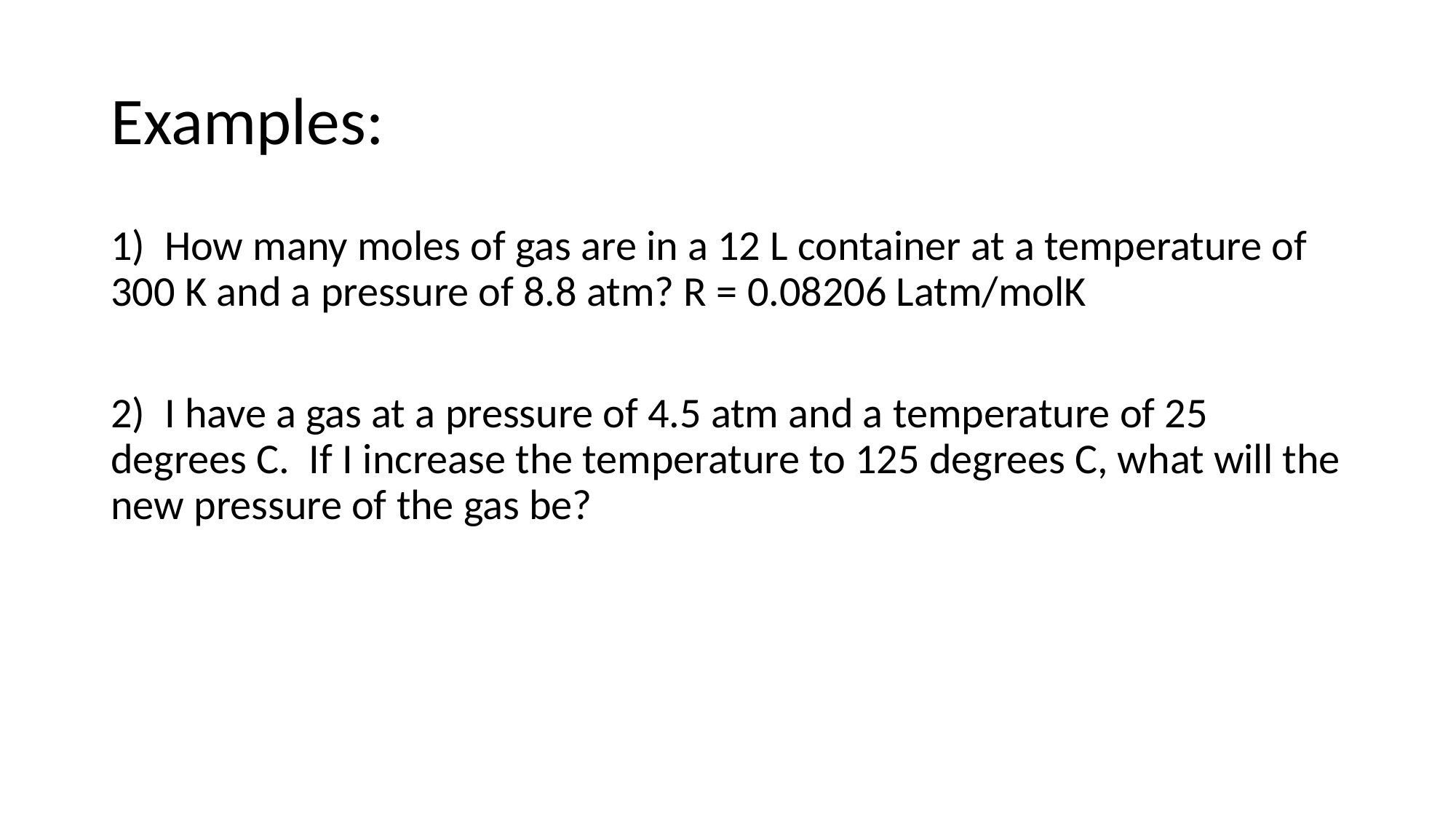

# Examples:
1)  How many moles of gas are in a 12 L container at a temperature of 300 K and a pressure of 8.8 atm? R = 0.08206 Latm/molK

2)  I have a gas at a pressure of 4.5 atm and a temperature of 25 degrees C.  If I increase the temperature to 125 degrees C, what will the new pressure of the gas be?